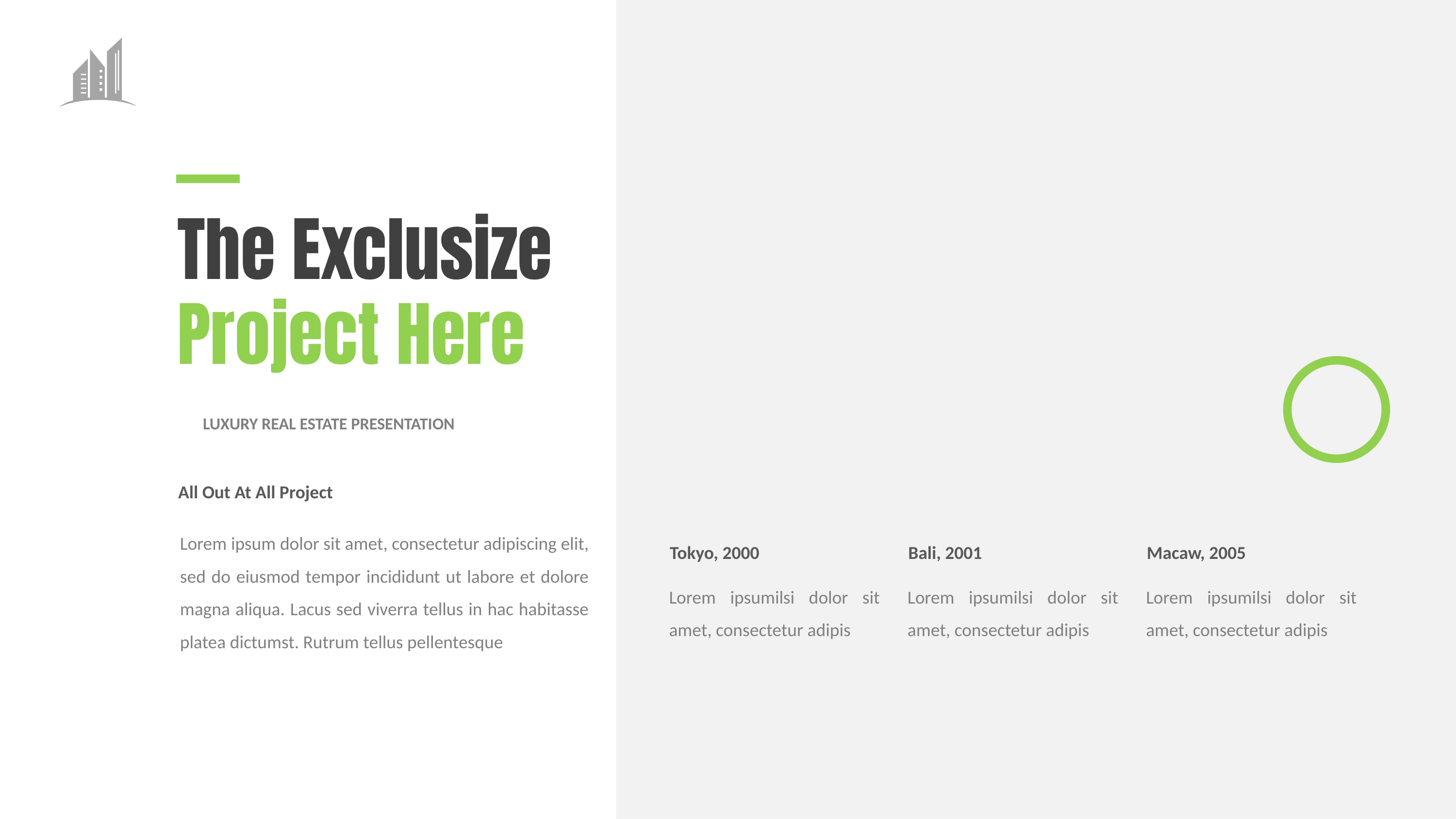

The Exclusize Project Here

LUXURY REAL ESTATE PRESENTATION
All Out At All Project
Lorem ipsum dolor sit amet, consectetur adipiscing elit, sed do eiusmod tempor incididunt ut labore et dolore magna aliqua. Lacus sed viverra tellus in hac habitasse platea dictumst. Rutrum tellus pellentesque
Tokyo, 2000
Bali, 2001
Macaw, 2005
Lorem ipsumilsi dolor sit amet, consectetur adipis
Lorem ipsumilsi dolor sit amet, consectetur adipis
Lorem ipsumilsi dolor sit amet, consectetur adipis